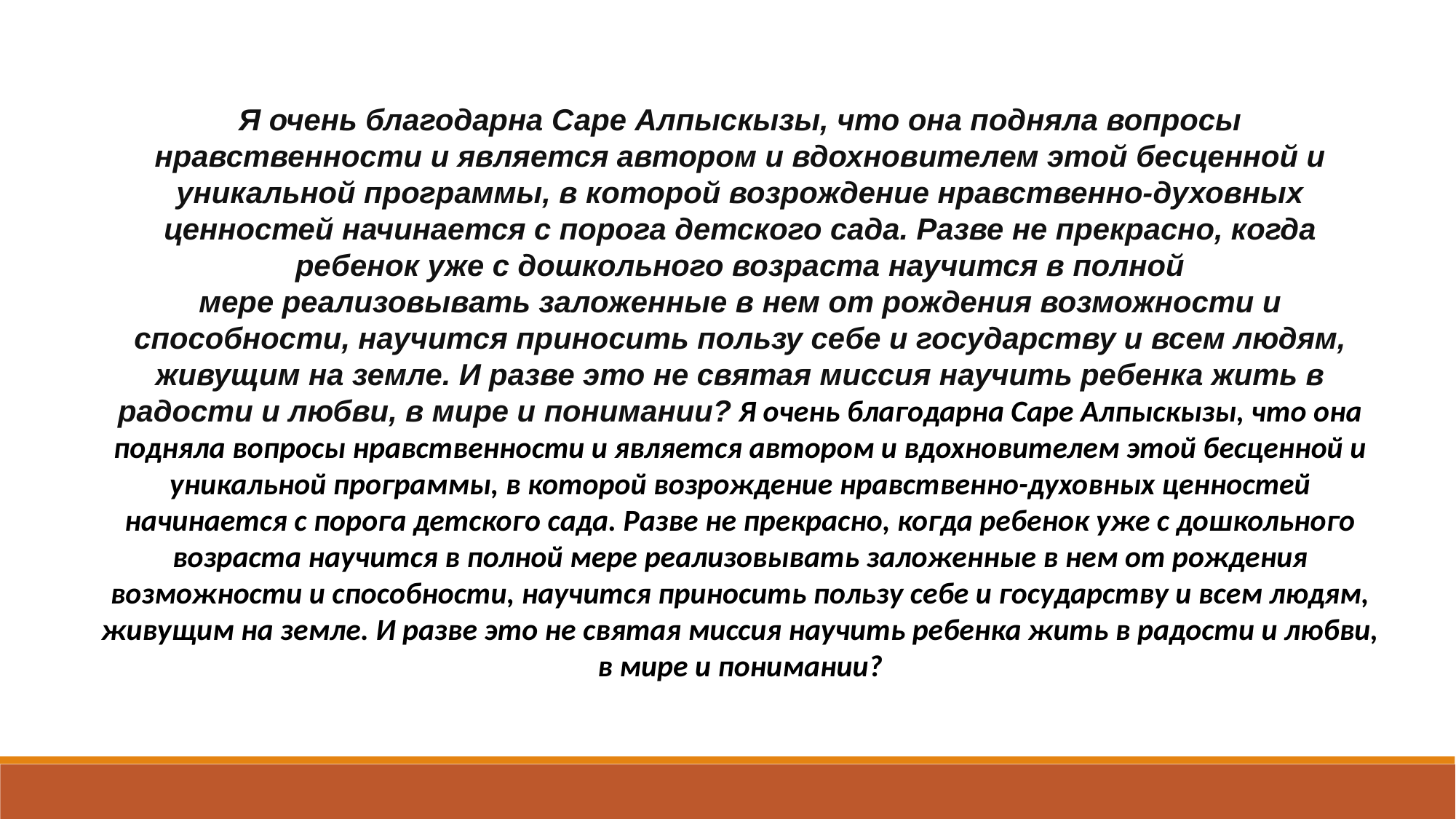

Я очень благодарна Саре Алпыскызы, что она подняла вопросы нравственности и является автором и вдохновителем этой бесценной и уникальной программы, в которой возрождение нравственно-духовных ценностей начинается с порога детского сада. Разве не прекрасно, когда ребенок уже с дошкольного возраста научится в полной мере реализовывать заложенные в нем от рождения возможности и способности, научится приносить пользу себе и государству и всем людям, живущим на земле. И разве это не святая миссия научить ребенка жить в радости и любви, в мире и понимании? Я очень благодарна Саре Алпыскызы, что она подняла вопросы нравственности и является автором и вдохновителем этой бесценной и уникальной программы, в которой возрождение нравственно-духовных ценностей начинается с порога детского сада. Разве не прекрасно, когда ребенок уже с дошкольного возраста научится в полной мере реализовывать заложенные в нем от рождения возможности и способности, научится приносить пользу себе и государству и всем людям, живущим на земле. И разве это не святая миссия научить ребенка жить в радости и любви, в мире и понимании?